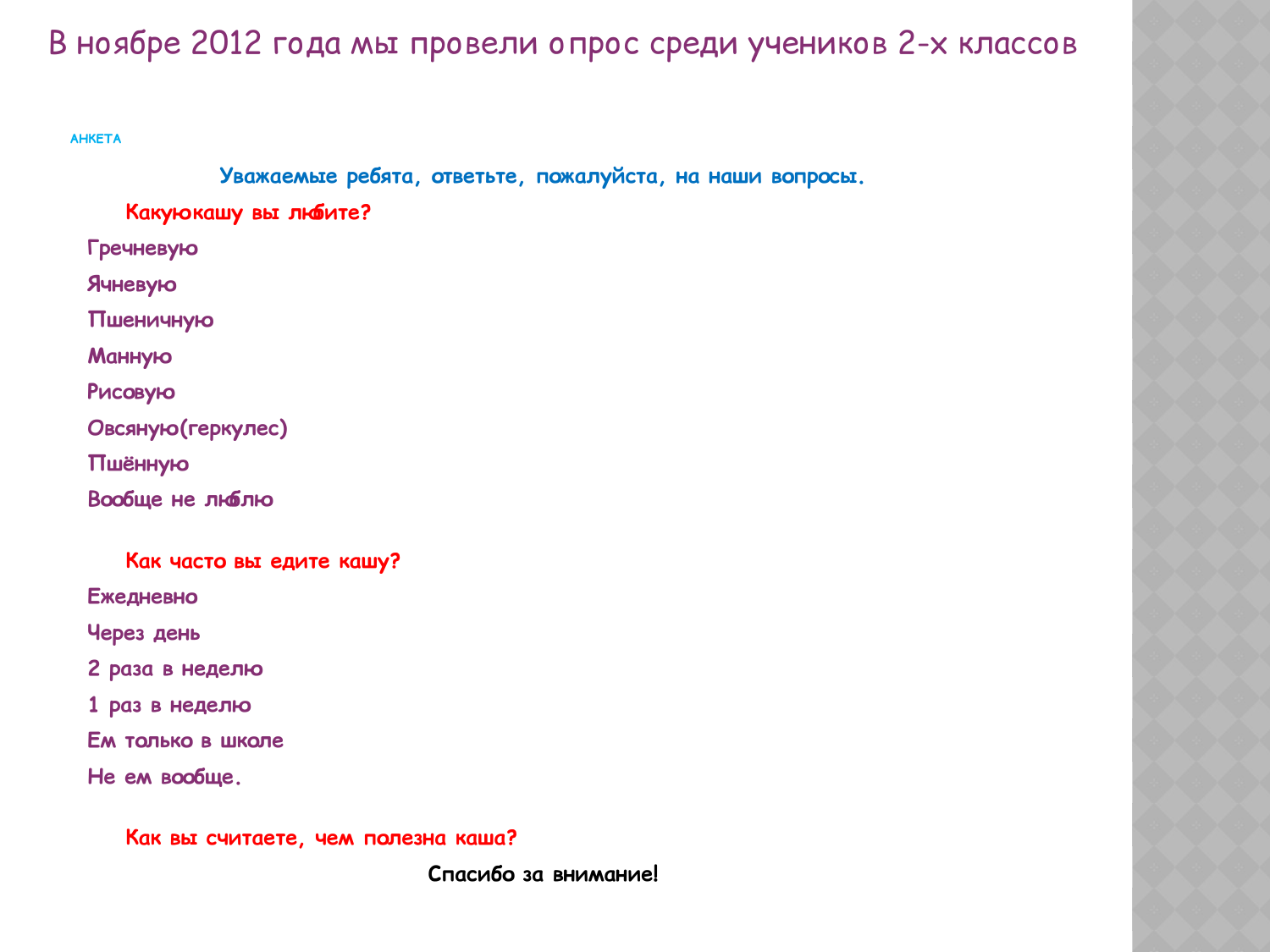

В ноябре 2012 года мы провели опрос среди учеников 2-х классов
# Анкета
Уважаемые ребята, ответьте, пожалуйста, на наши вопросы.
	Какую кашу вы любите?
Гречневую
Ячневую
Пшеничную
Манную
Рисовую
Овсяную (геркулес)
Пшённую
Вообще не люблю
Как часто вы едите кашу?
Ежедневно
Через день
2 раза в неделю
1 раз в неделю
Ем только в школе
Не ем вообще.
Как вы считаете, чем полезна каша?
Спасибо за внимание!